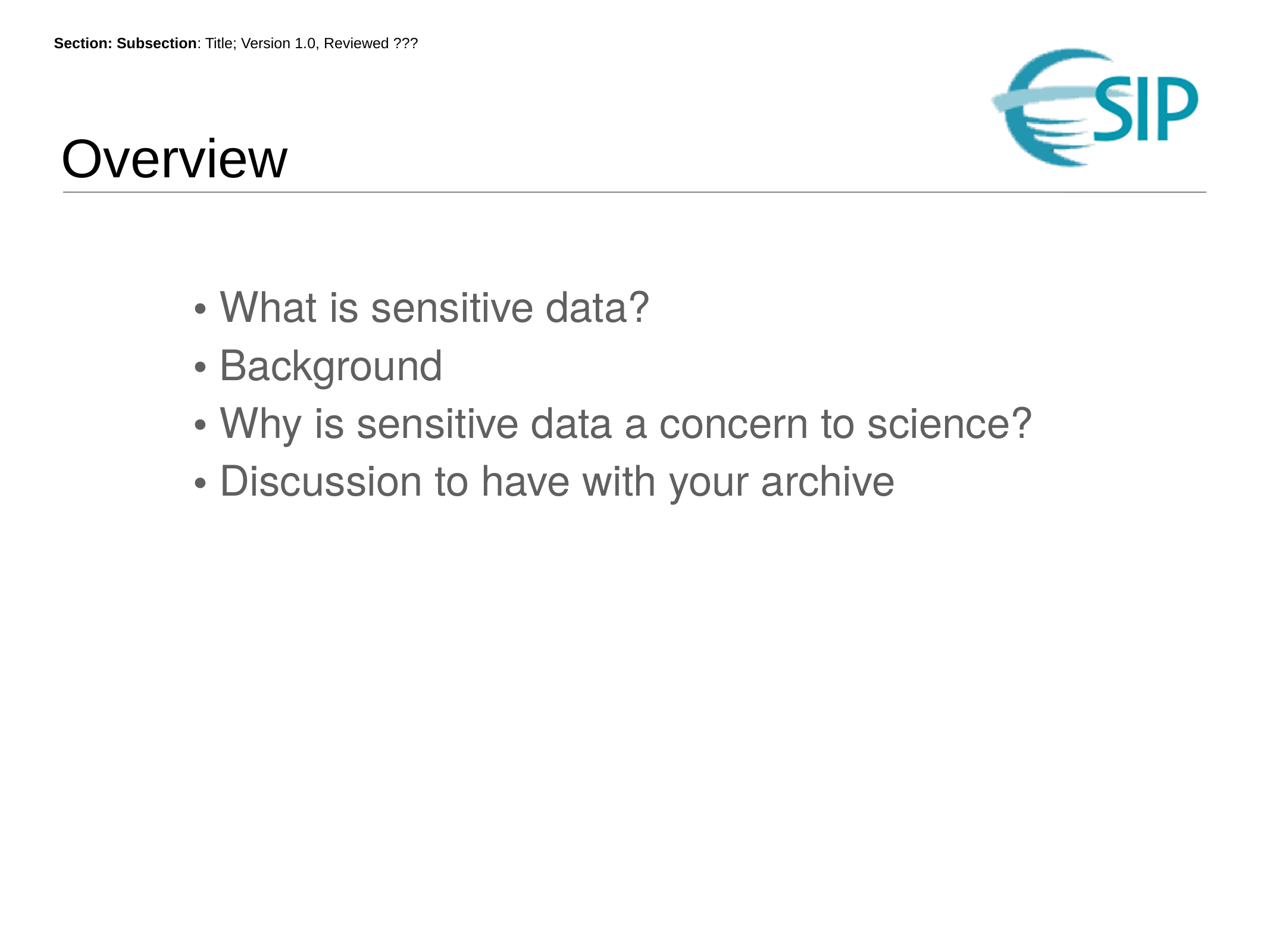

# Overview
What is sensitive data?
Background
Why is sensitive data a concern to science?
Discussion to have with your archive